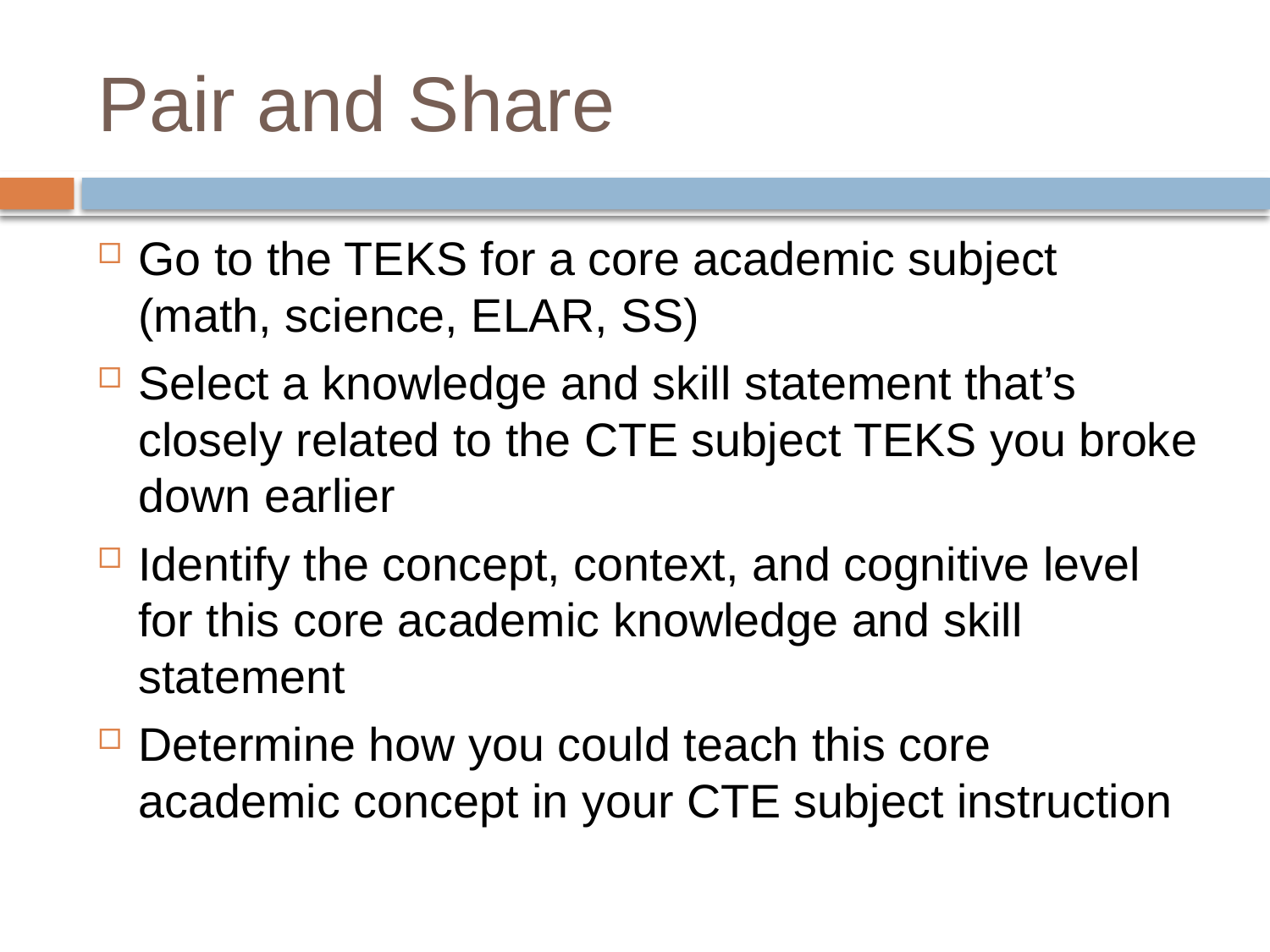

# Pair and Share
Go to the TEKS for a core academic subject (math, science, ELAR, SS)
Select a knowledge and skill statement that’s closely related to the CTE subject TEKS you broke down earlier
Identify the concept, context, and cognitive level for this core academic knowledge and skill statement
Determine how you could teach this core academic concept in your CTE subject instruction